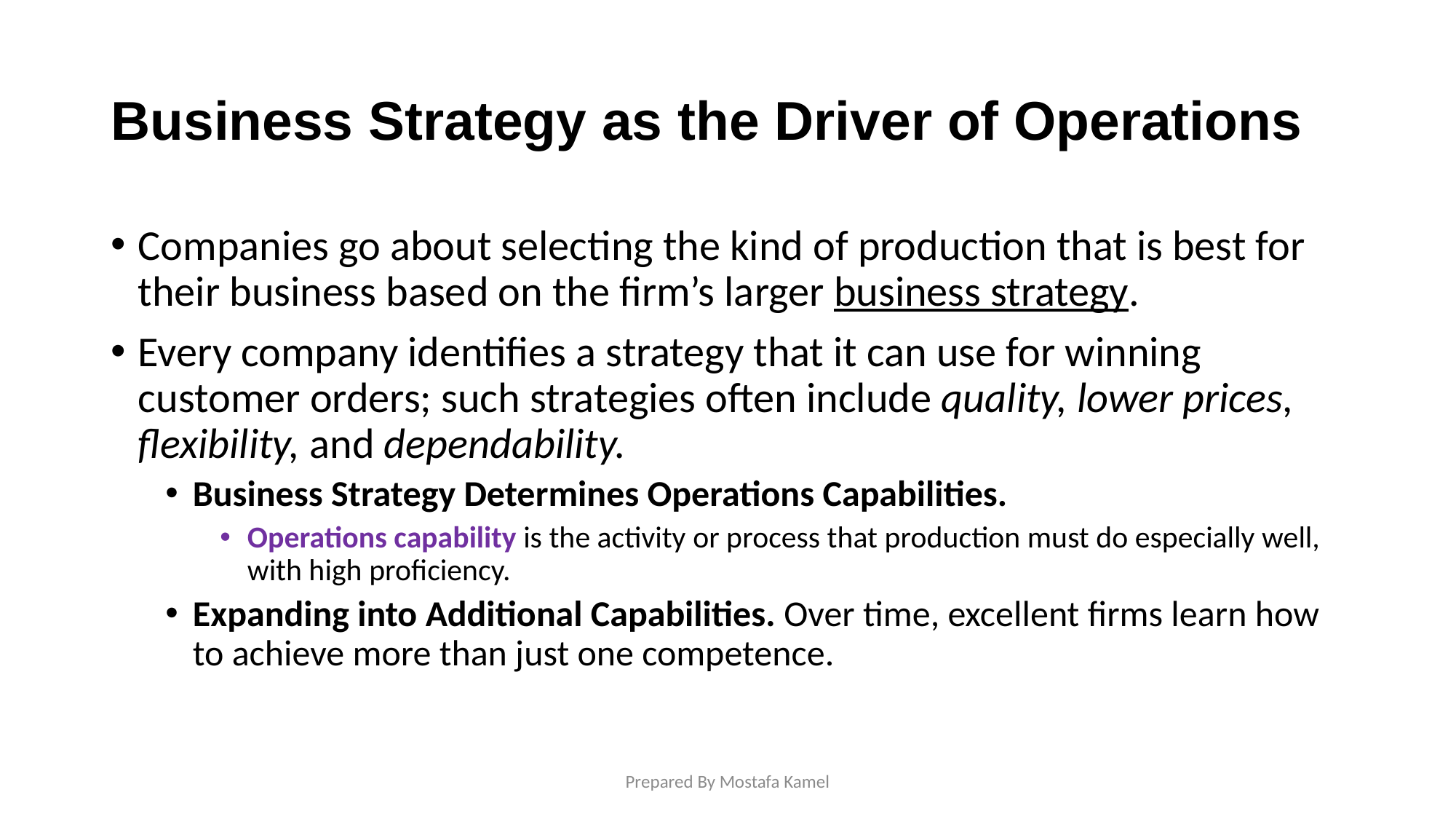

# Business Strategy as the Driver of Operations
Companies go about selecting the kind of production that is best for their business based on the firm’s larger business strategy.
Every company identifies a strategy that it can use for winning customer orders; such strategies often include quality, lower prices, flexibility, and dependability.
Business Strategy Determines Operations Capabilities.
Operations capability is the activity or process that production must do especially well, with high proficiency.
Expanding into Additional Capabilities. Over time, excellent firms learn how to achieve more than just one competence.

Prepared By Mostafa Kamel